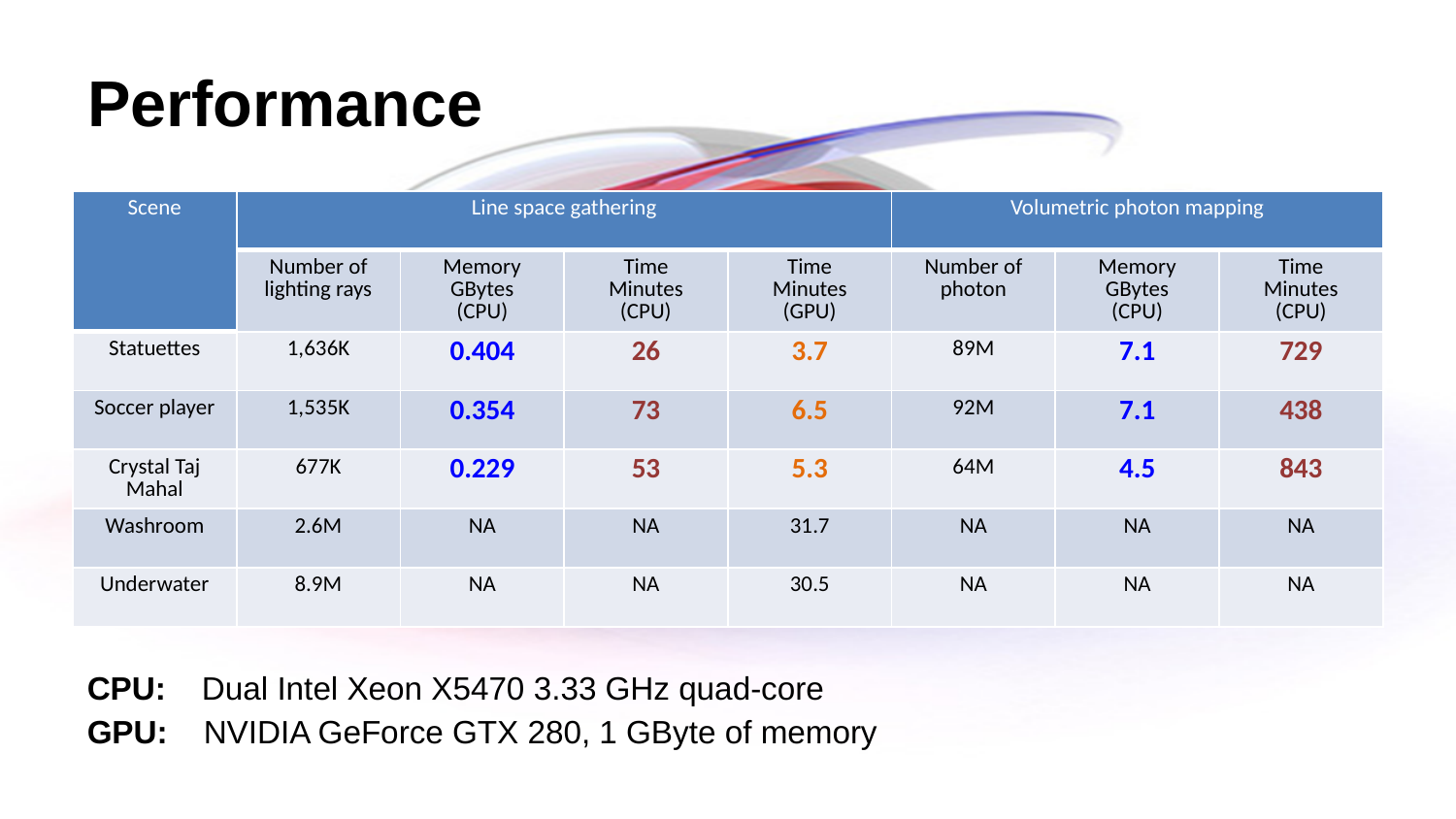

# Performance
| Scene | Line space gathering |  |  |  | Volumetric photon mapping |  |  |
| --- | --- | --- | --- | --- | --- | --- | --- |
|  | Number of lighting rays | Memory GBytes (CPU) | Time Minutes (CPU) | Time Minutes (GPU) | Number of photon | Memory GBytes (CPU) | Time Minutes (CPU) |
| Statuettes | 1,636K | 0.404 | 26 | 3.7 | 89M | 7.1 | 729 |
| Soccer player | 1,535K | 0.354 | 73 | 6.5 | 92M | 7.1 | 438 |
| Crystal Taj Mahal | 677K | 0.229 | 53 | 5.3 | 64M | 4.5 | 843 |
| Washroom | 2.6M | NA | NA | 31.7 | NA | NA | NA |
| Underwater | 8.9M | NA | NA | 30.5 | NA | NA | NA |
CPU:    Dual Intel Xeon X5470 3.33 GHz quad-core

GPU:    NVIDIA GeForce GTX 280, 1 GByte of memory